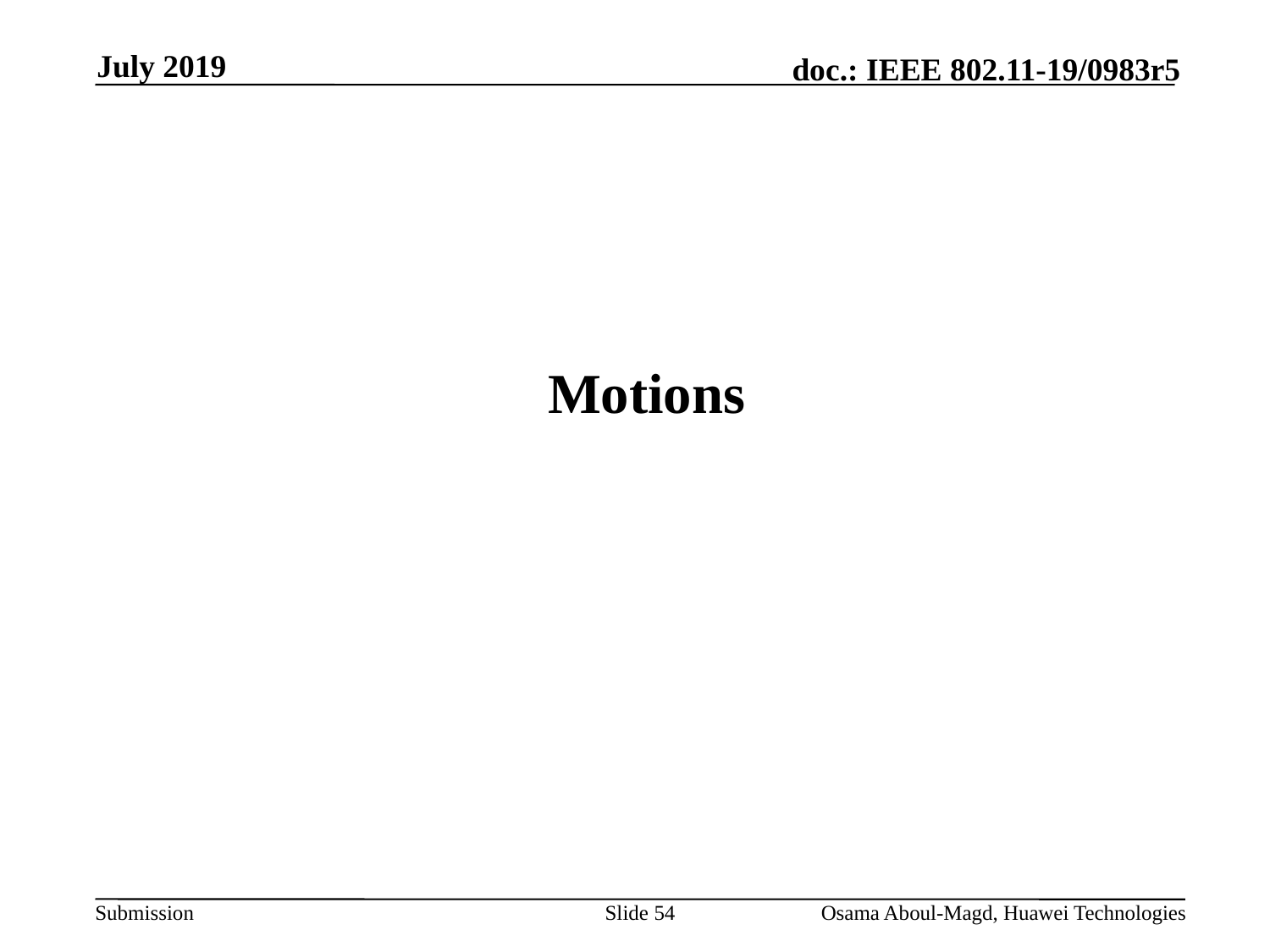

July 2019
# Motions
Slide 54
Osama Aboul-Magd, Huawei Technologies